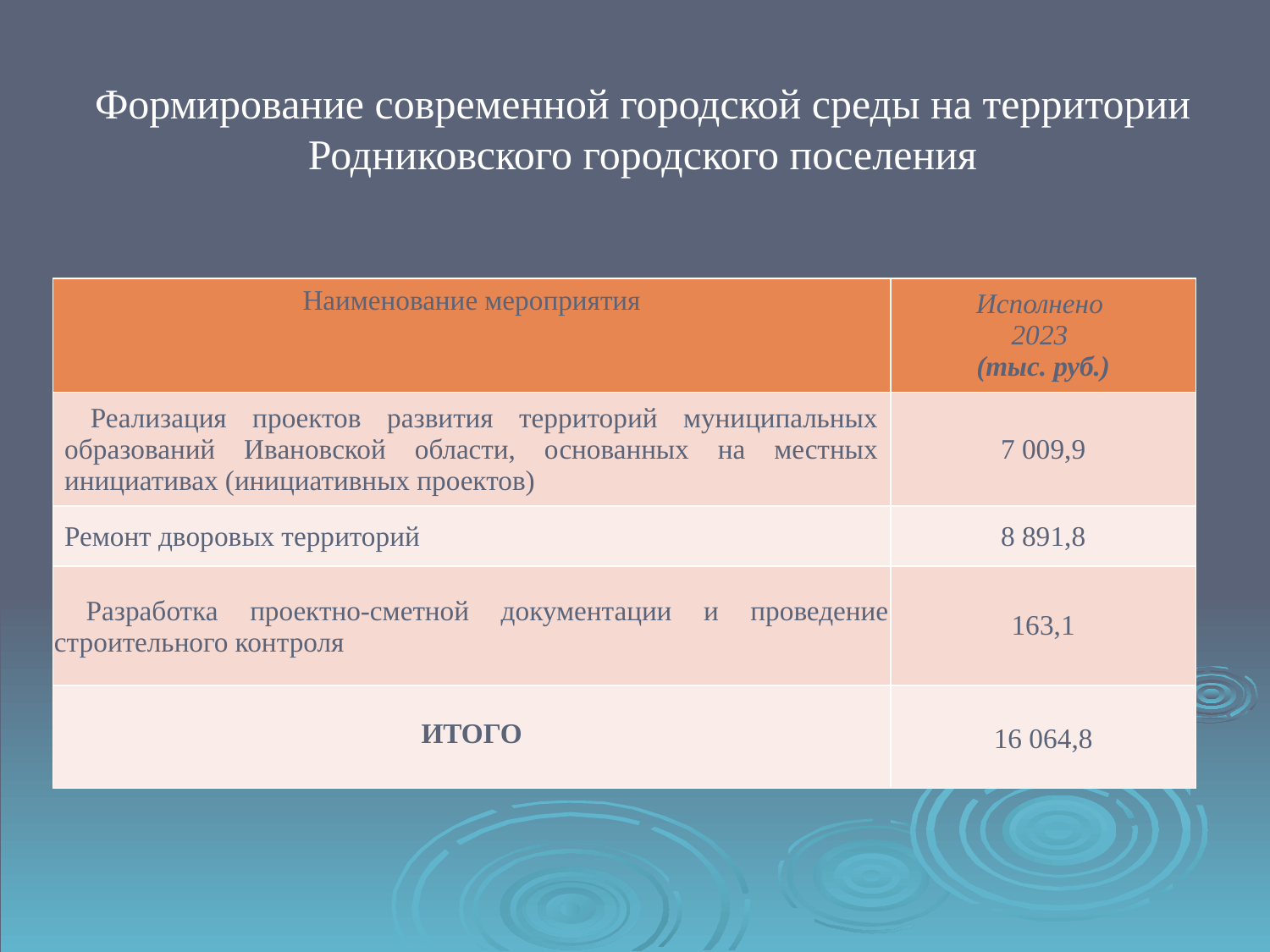

Формирование современной городской среды на территории Родниковского городского поселения
| Наименование мероприятия | Исполнено 2023 (тыс. руб.) |
| --- | --- |
| Реализация проектов развития территорий муниципальных образований Ивановской области, основанных на местных инициативах (инициативных проектов) | 7 009,9 |
| Ремонт дворовых территорий | 8 891,8 |
| Разработка проектно-сметной документации и проведение строительного контроля | 163,1 |
| ИТОГО | 16 064,8 |